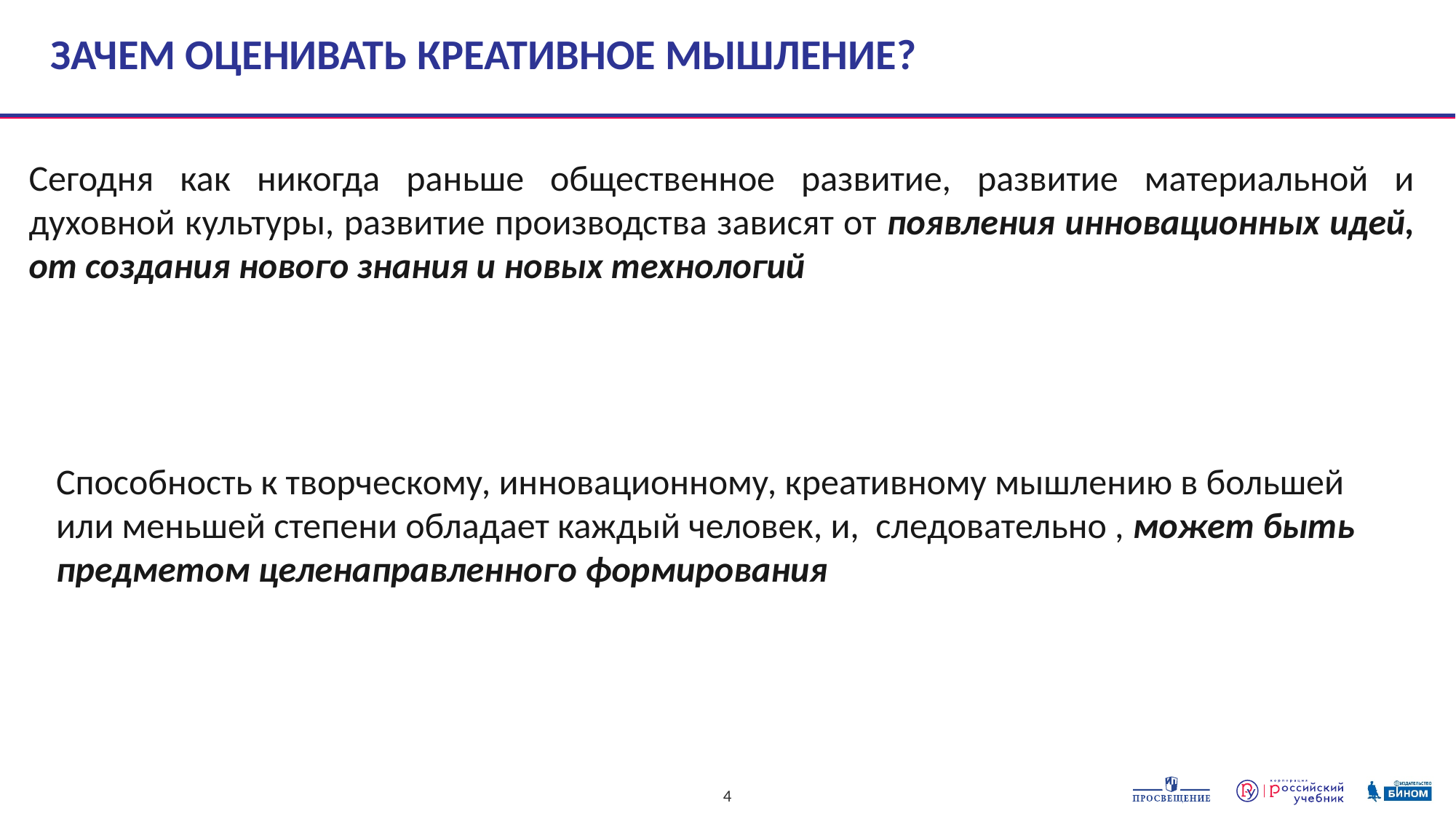

# ЗАЧЕМ ОЦЕНИВАТЬ КРЕАТИВНОЕ МЫШЛЕНИЕ?
Сегодня как никогда раньше общественное развитие, развитие материальной и духовной культуры, развитие производства зависят от появления инновационных идей, от создания нового знания и новых технологий
Способность к творческому, инновационному, креативному мышлению в большей или меньшей степени обладает каждый человек, и,  следовательно , может быть предметом целенаправленного формирования